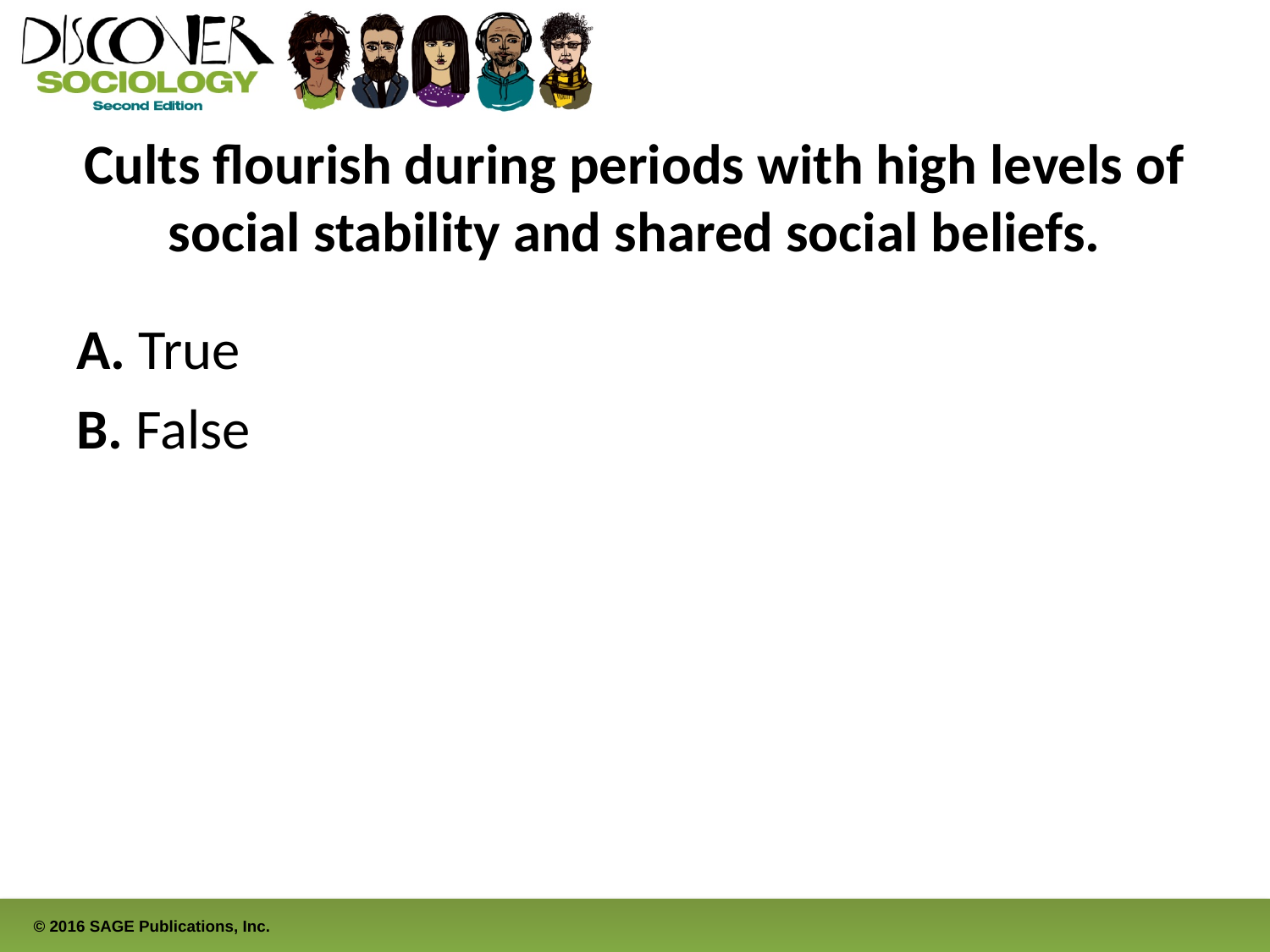

# Cults flourish during periods with high levels of social stability and shared social beliefs.
A. True
B. False